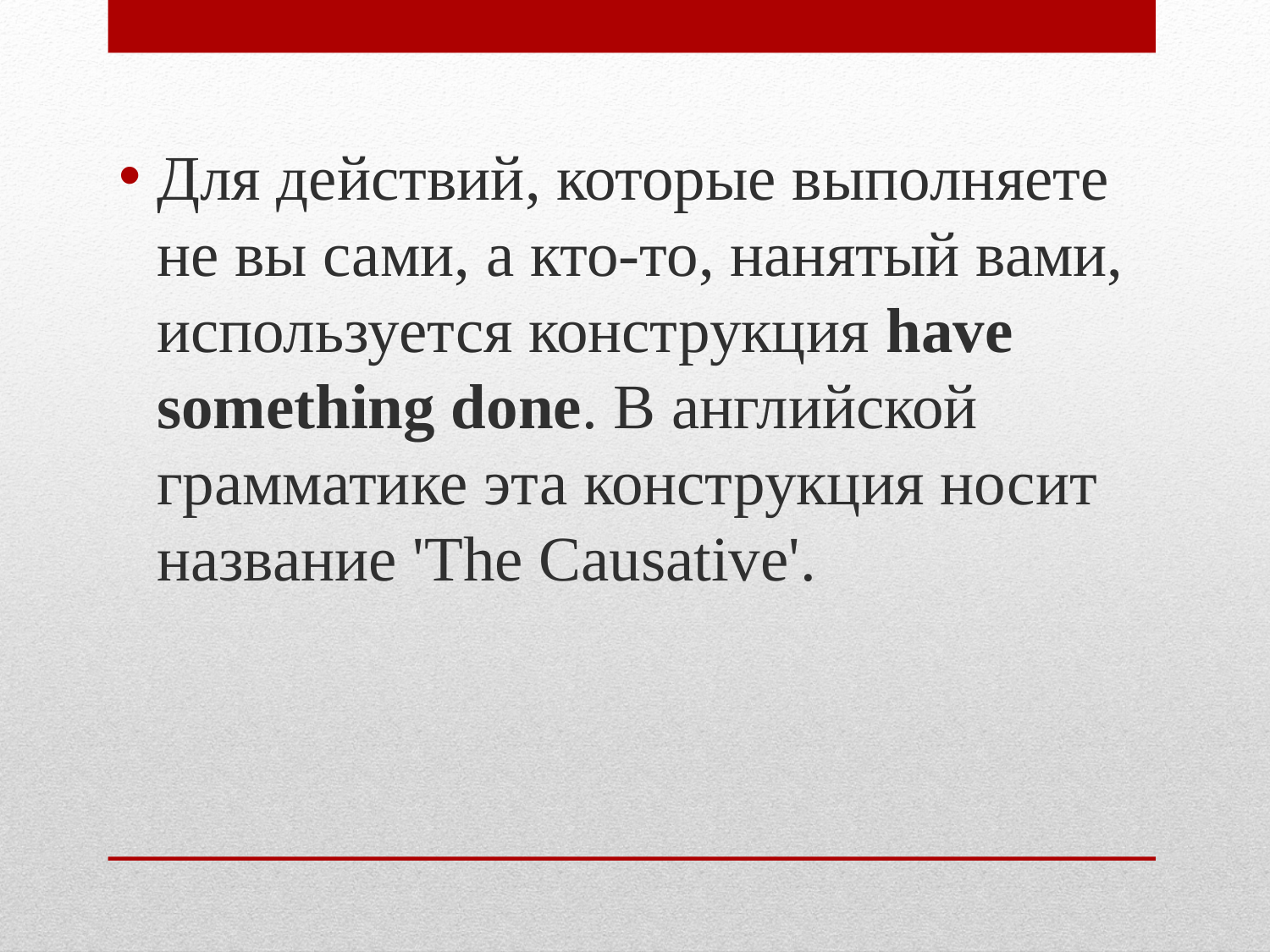

Для действий, которые выполняете не вы сами, а кто-то, нанятый вами, используется конструкция have something done. В английской грамматике эта конструкция носит название 'The Causative'.
#